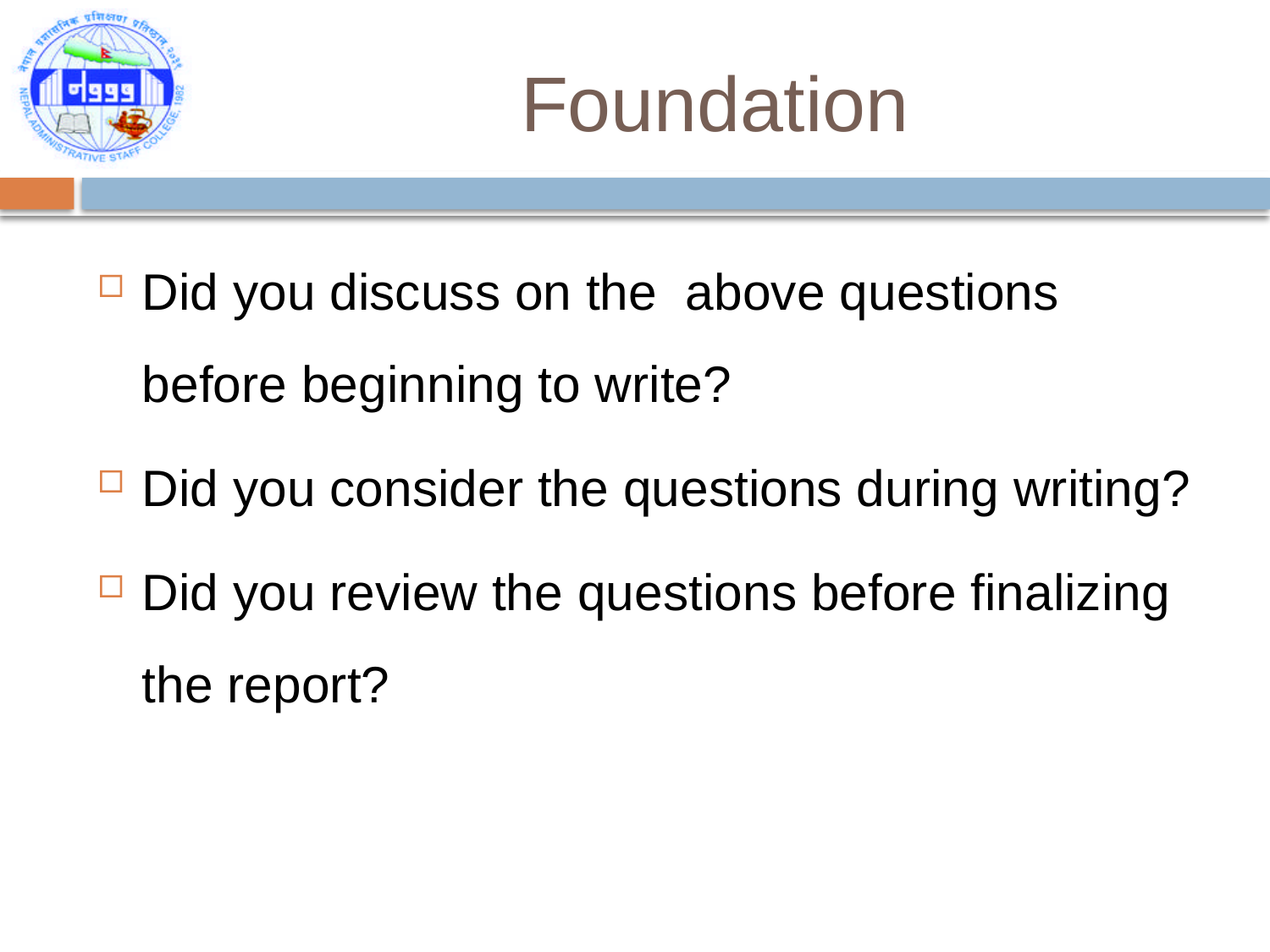

# Foundation
Did you discuss on the  above questions before beginning to write?
Did you consider the questions during writing?
Did you review the questions before finalizing the report?